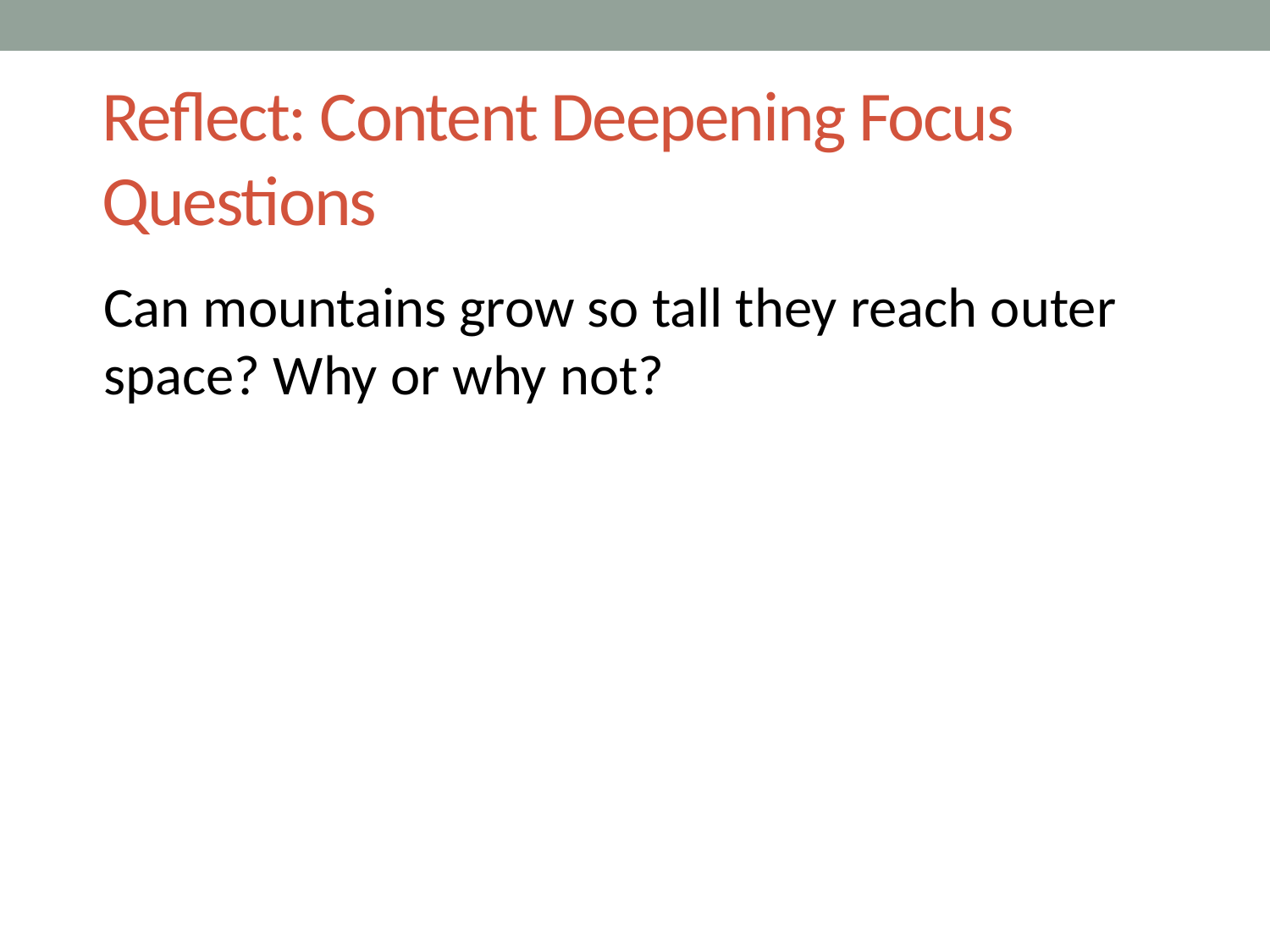

# Reflect: Content Deepening Focus Questions
Can mountains grow so tall they reach outer space? Why or why not?